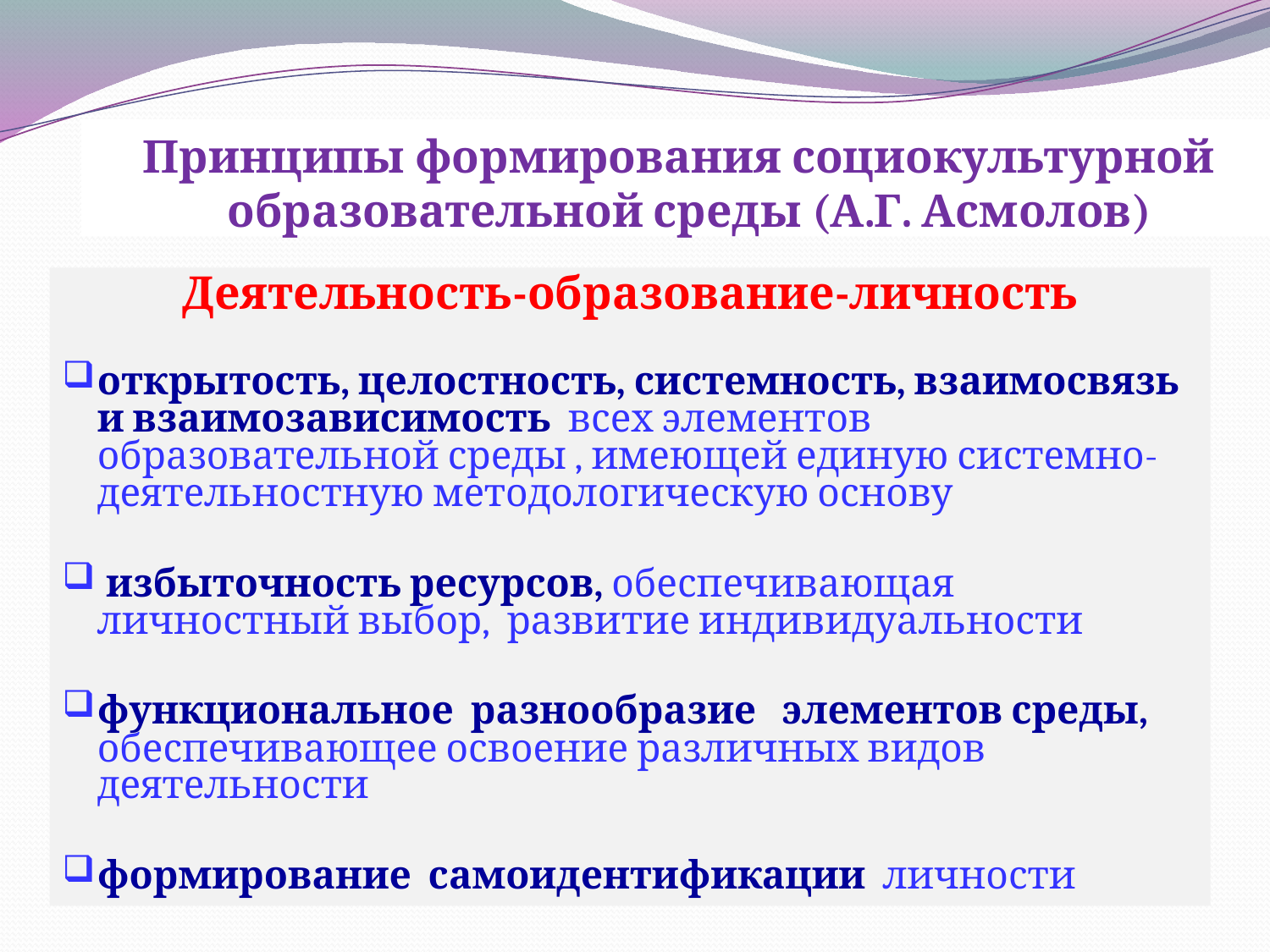

Принципы формирования социокультурной
образовательной среды (А.Г. Асмолов)
Деятельность-образование-личность

открытость, целостность, системность, взаимосвязь и взаимозависимость  всех элементов образовательной среды , имеющей единую системно-деятельностную методологическую основу

 избыточность ресурсов, обеспечивающая личностный выбор,  развитие индивидуальности

функциональное  разнообразие   элементов среды, обеспечивающее освоение различных видов деятельности

формирование  самоидентификации  личности